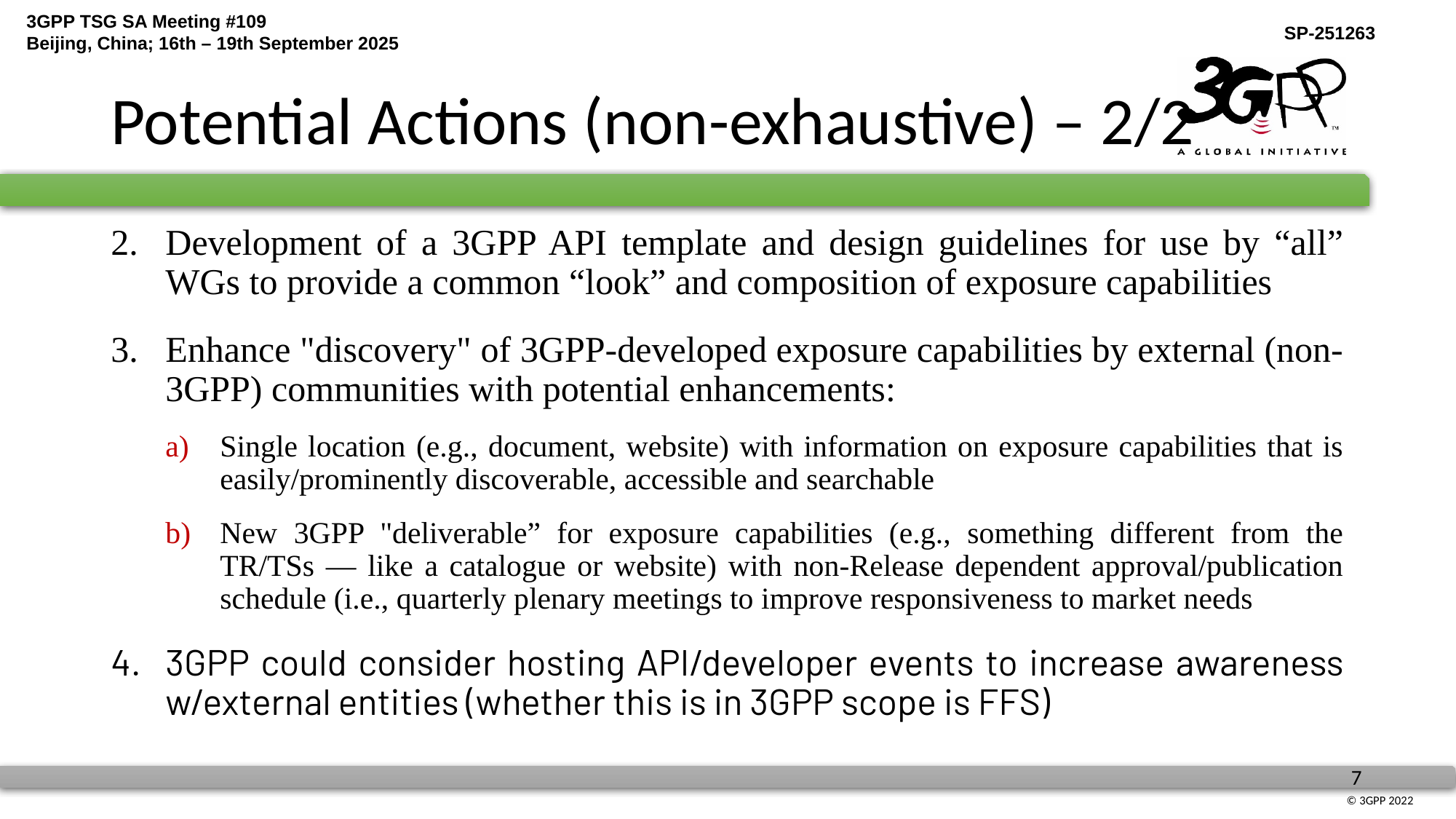

# Potential Actions (non-exhaustive) – 2/2
Development of a 3GPP API template and design guidelines for use by “all” WGs to provide a common “look” and composition of exposure capabilities
Enhance "discovery" of 3GPP-developed exposure capabilities by external (non-3GPP) communities with potential enhancements:
Single location (e.g., document, website) with information on exposure capabilities that is easily/prominently discoverable, accessible and searchable
New 3GPP "deliverable” for exposure capabilities (e.g., something different from the TR/TSs — like a catalogue or website) with non-Release dependent approval/publication schedule (i.e., quarterly plenary meetings to improve responsiveness to market needs
3GPP could consider hosting API/developer events to increase awareness w/external entities (whether this is in 3GPP scope is FFS)